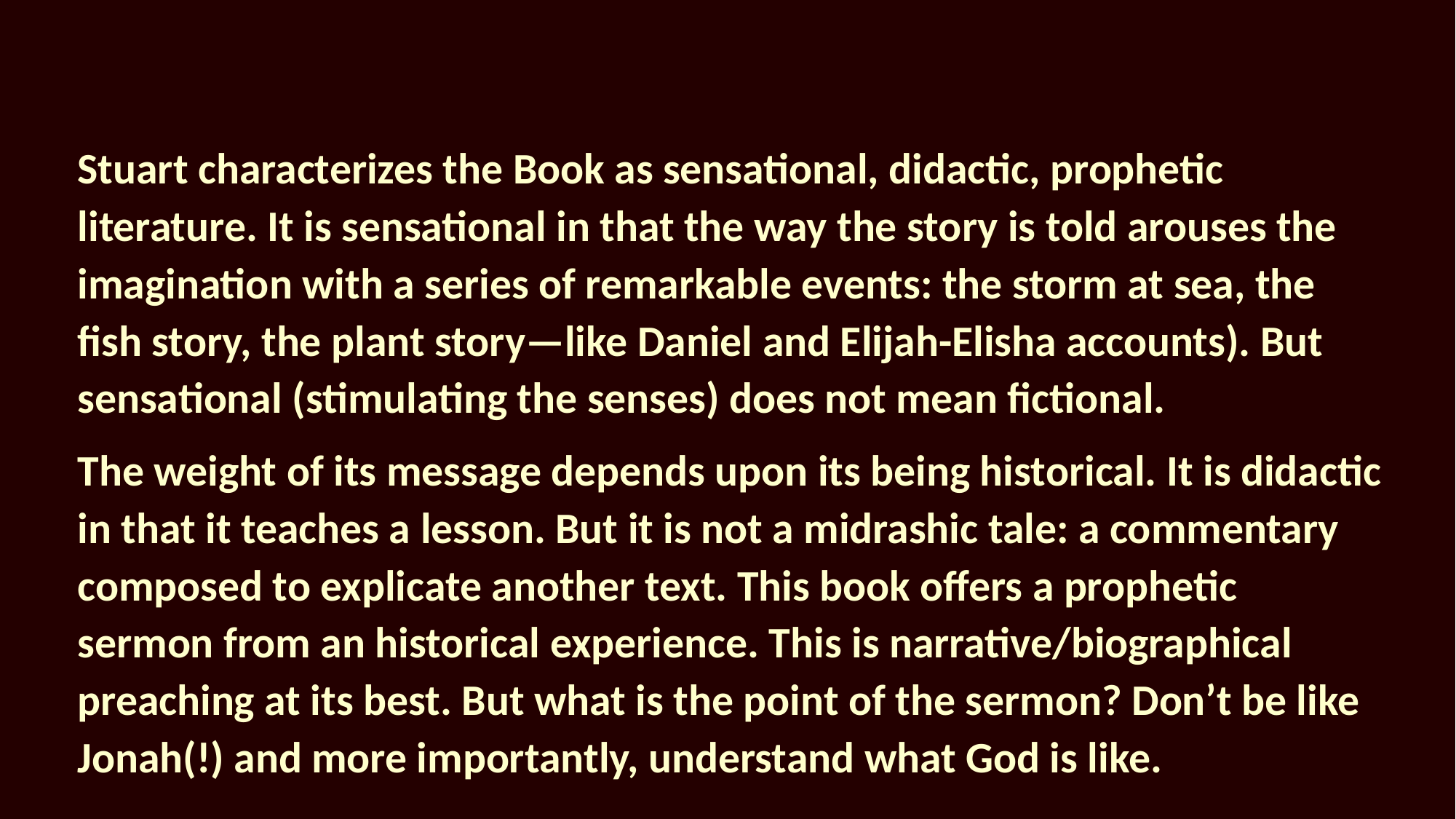

Stuart characterizes the Book as sensational, didactic, prophetic literature. It is sensational in that the way the story is told arouses the imagination with a series of remarkable events: the storm at sea, the fish story, the plant story—like Daniel and Elijah-Elisha accounts). But sensational (stimulating the senses) does not mean fictional.
The weight of its message depends upon its being historical. It is didactic in that it teaches a lesson. But it is not a midrashic tale: a commentary composed to explicate another text. This book offers a prophetic sermon from an historical experience. This is narrative/biographical preaching at its best. But what is the point of the sermon? Don’t be like Jonah(!) and more importantly, understand what God is like.